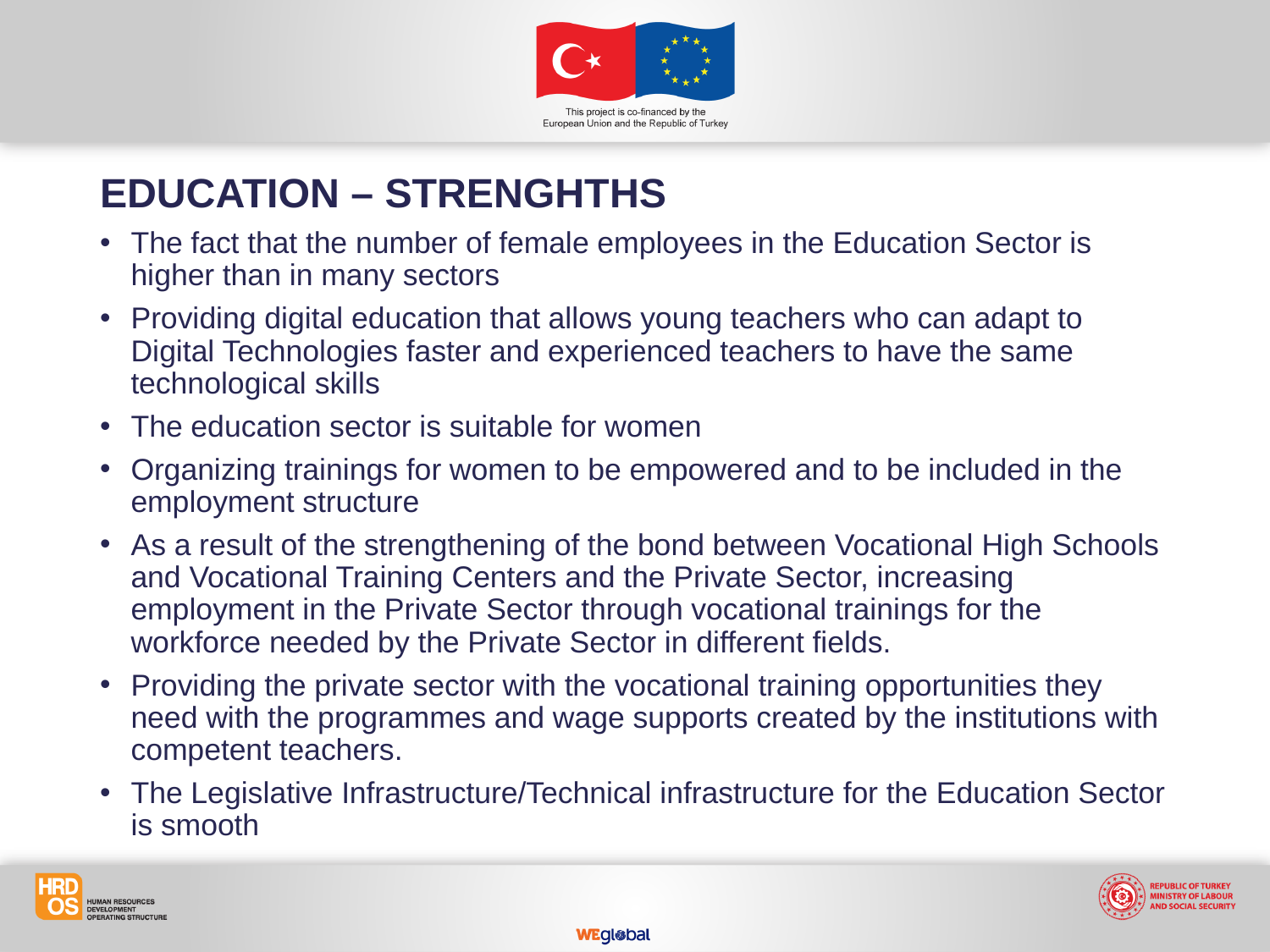

EDUCATION – STRENGHTHS
The fact that the number of female employees in the Education Sector is higher than in many sectors
Providing digital education that allows young teachers who can adapt to Digital Technologies faster and experienced teachers to have the same technological skills
The education sector is suitable for women
Organizing trainings for women to be empowered and to be included in the employment structure
As a result of the strengthening of the bond between Vocational High Schools and Vocational Training Centers and the Private Sector, increasing employment in the Private Sector through vocational trainings for the workforce needed by the Private Sector in different fields.
Providing the private sector with the vocational training opportunities they need with the programmes and wage supports created by the institutions with competent teachers.
The Legislative Infrastructure/Technical infrastructure for the Education Sector is smooth